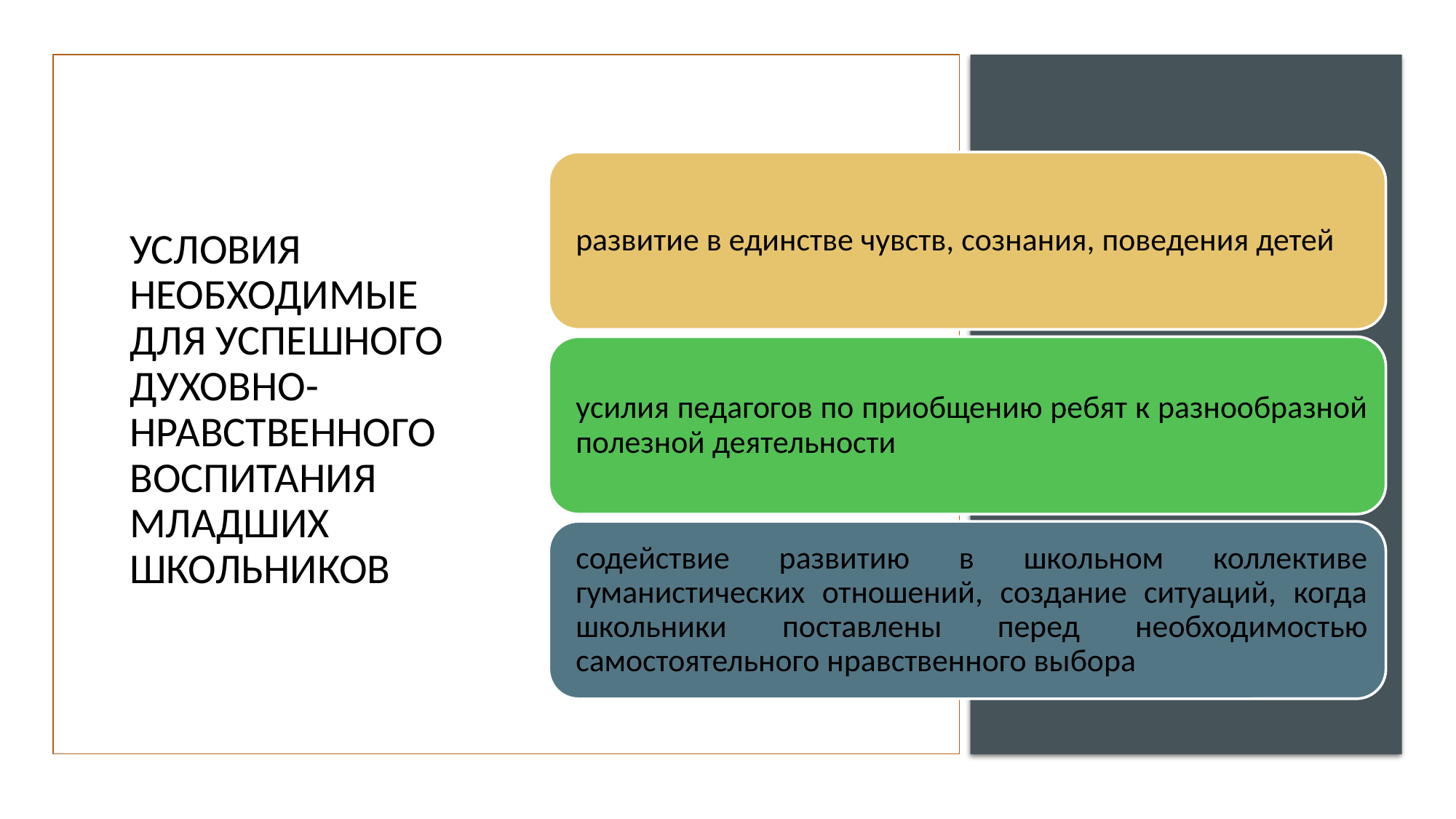

# Условия необходимые для успешного духовно-нравственного воспитания младших школьников
развитие в единстве чувств, сознания, поведения детей
усилия педагогов по приобщению ребят к разнообразной полезной деятельности
содействие развитию в школьном коллективе гуманистических отношений, создание ситуаций, когда школьники поставлены перед необходимостью самостоятельного нравственного выбора